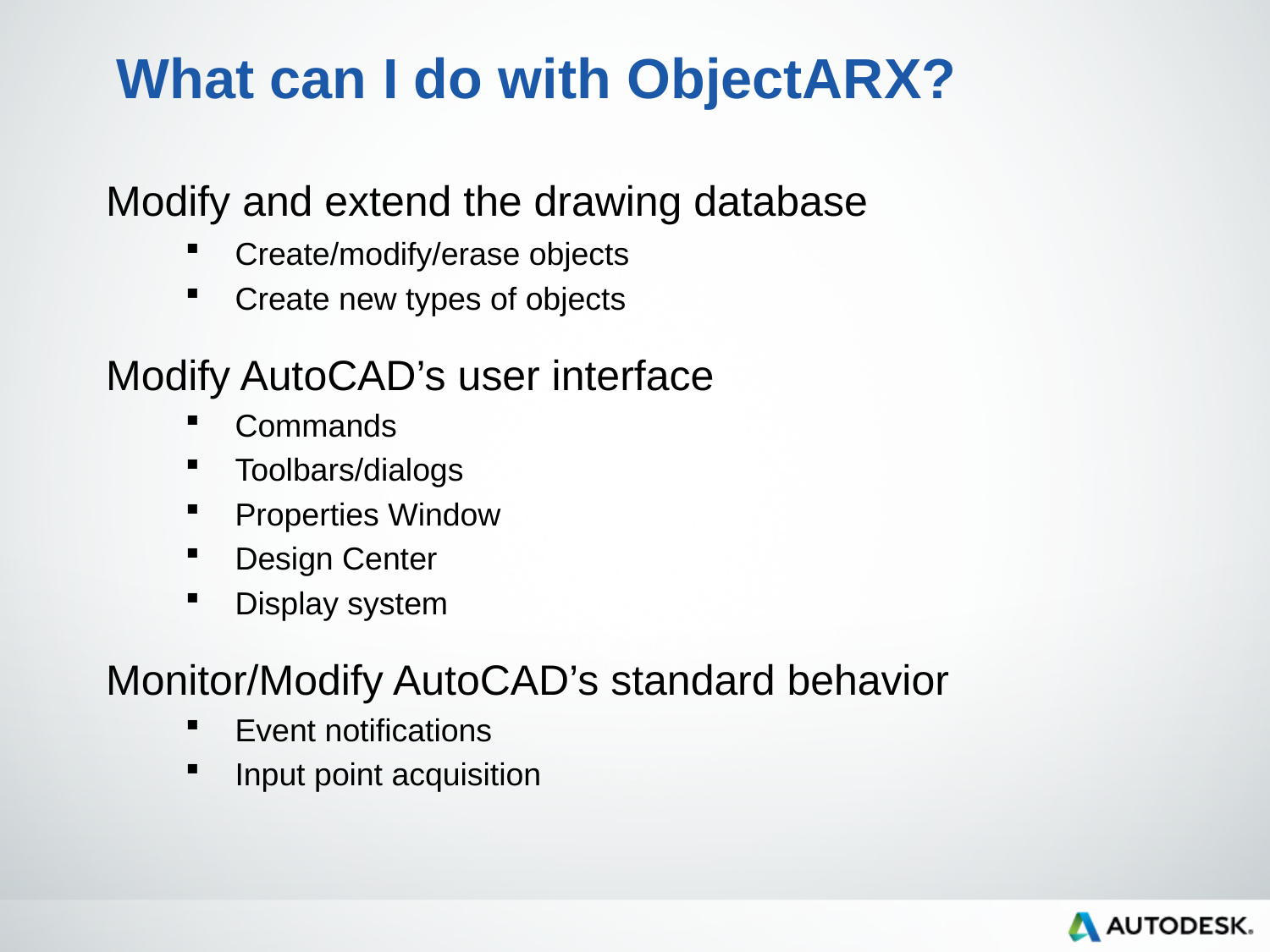

# What can I do with ObjectARX?
Modify and extend the drawing database
Create/modify/erase objects
Create new types of objects
Modify AutoCAD’s user interface
Commands
Toolbars/dialogs
Properties Window
Design Center
Display system
Monitor/Modify AutoCAD’s standard behavior
Event notifications
Input point acquisition